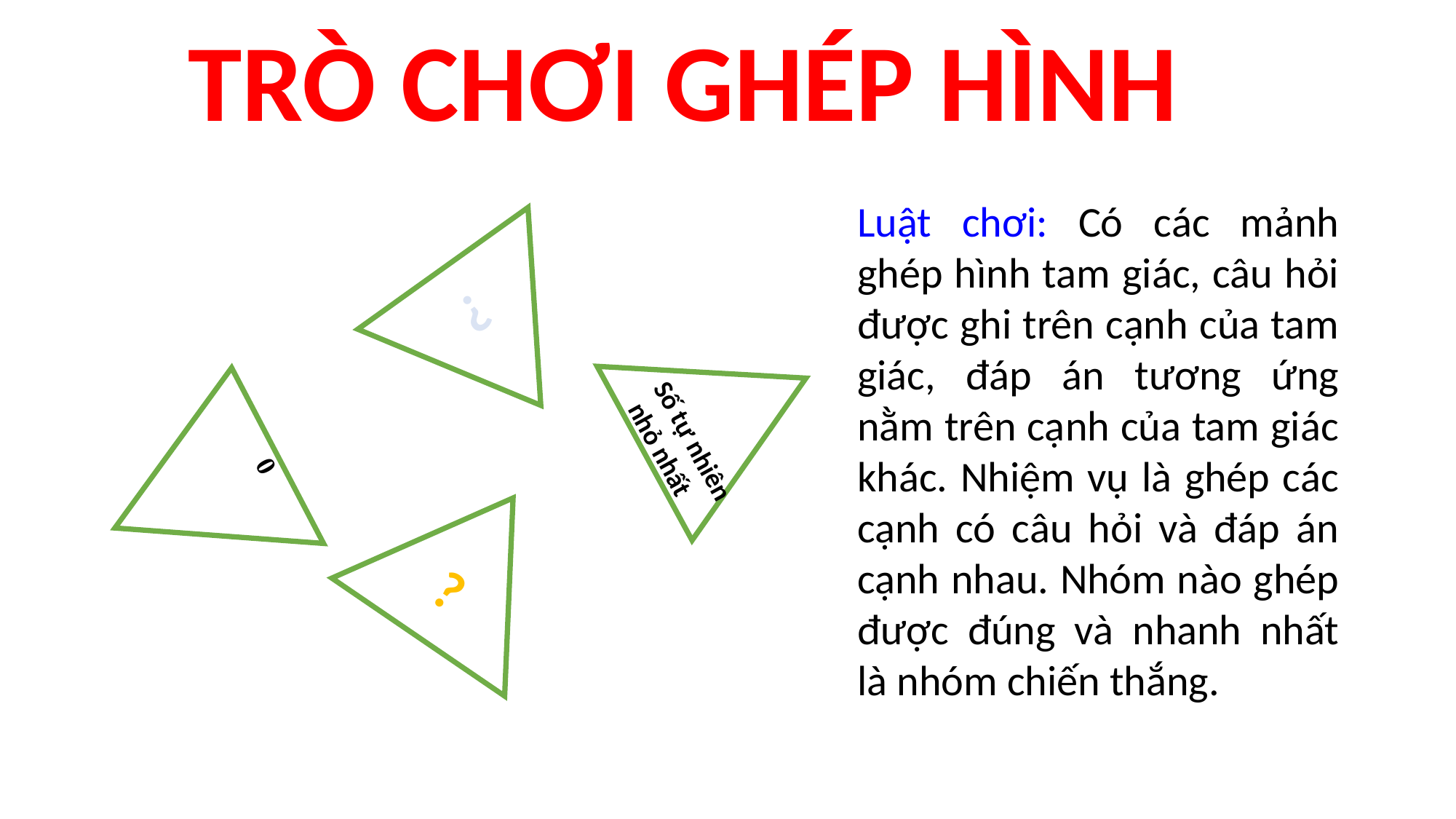

TRÒ CHƠI GHÉP HÌNH
Luật chơi: Có các mảnh ghép hình tam giác, câu hỏi được ghi trên cạnh của tam giác, đáp án tương ứng nằm trên cạnh của tam giác khác. Nhiệm vụ là ghép các cạnh có câu hỏi và đáp án cạnh nhau. Nhóm nào ghép được đúng và nhanh nhất là nhóm chiến thắng.
?

Số tự nhiên
 nhỏ nhất
0
?